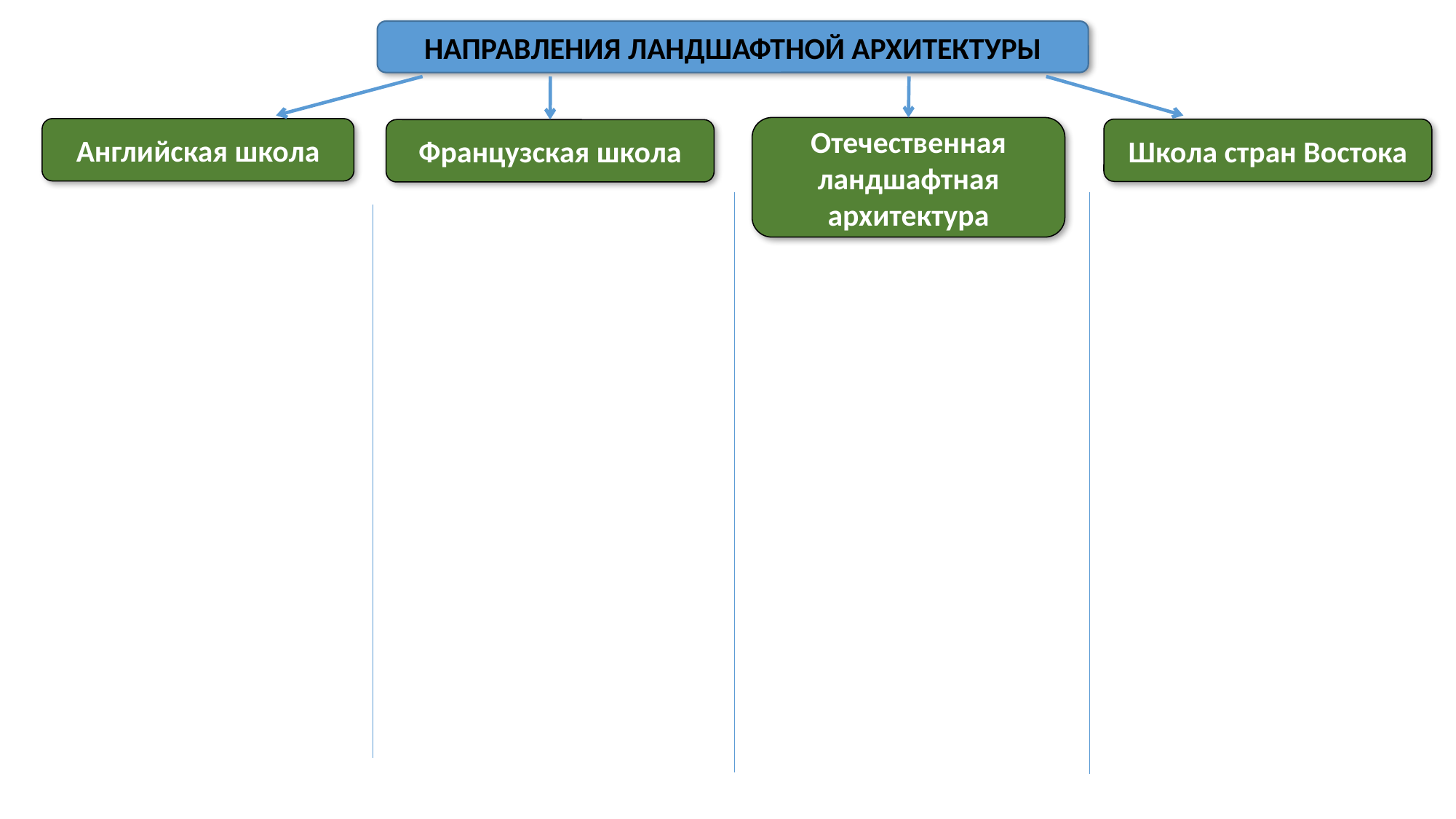

НАПРАВЛЕНИЯ ЛАНДШАФТНОЙ АРХИТЕКТУРЫ
Отечественная ландшафтная архитектура
Английская школа
Школа стран Востока
Французская школа